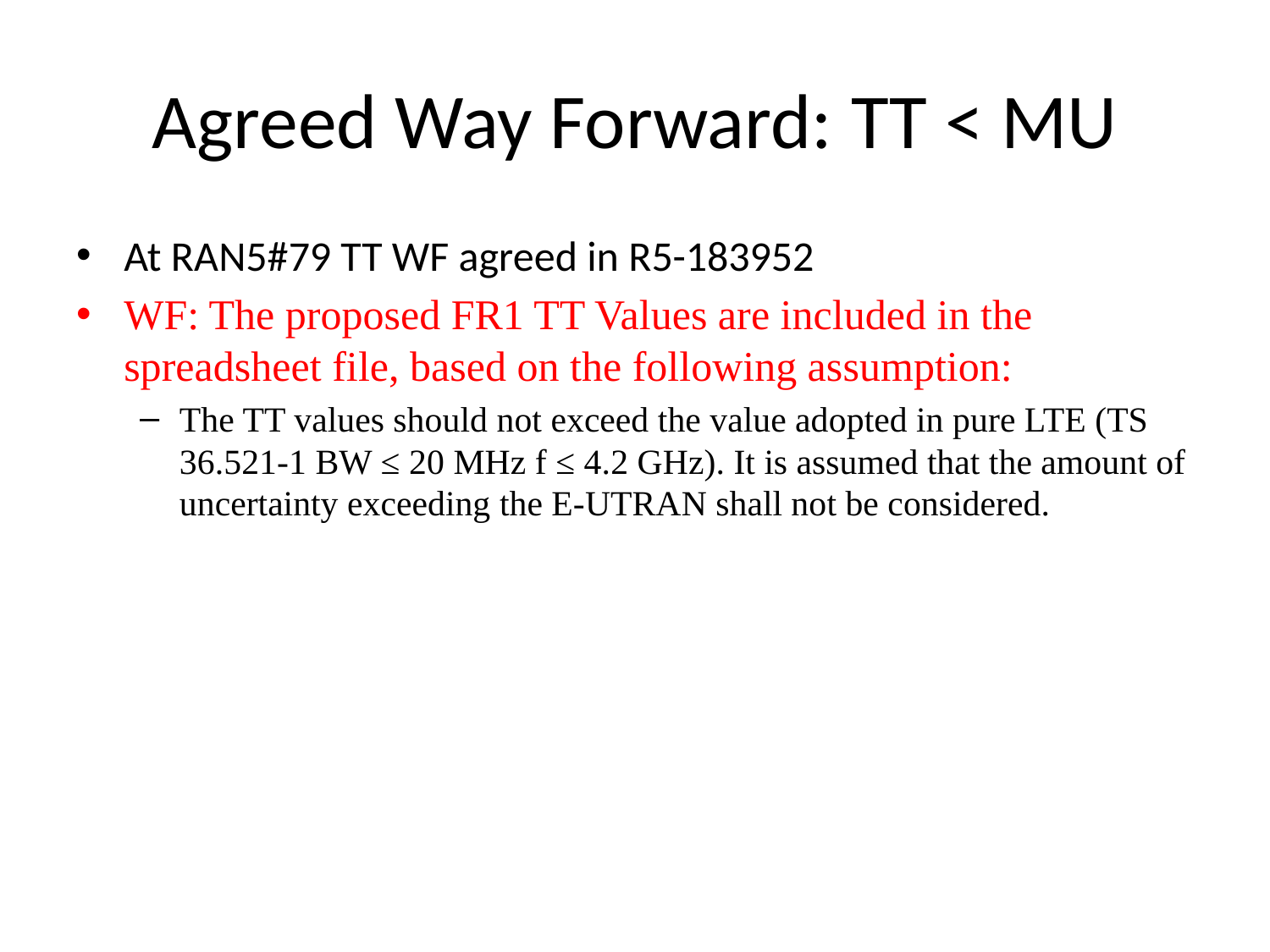

# Agreed Way Forward: TT < MU
At RAN5#79 TT WF agreed in R5-183952
WF: The proposed FR1 TT Values are included in the spreadsheet file, based on the following assumption:
The TT values should not exceed the value adopted in pure LTE (TS 36.521-1 BW ≤ 20 MHz f ≤ 4.2 GHz). It is assumed that the amount of uncertainty exceeding the E-UTRAN shall not be considered.